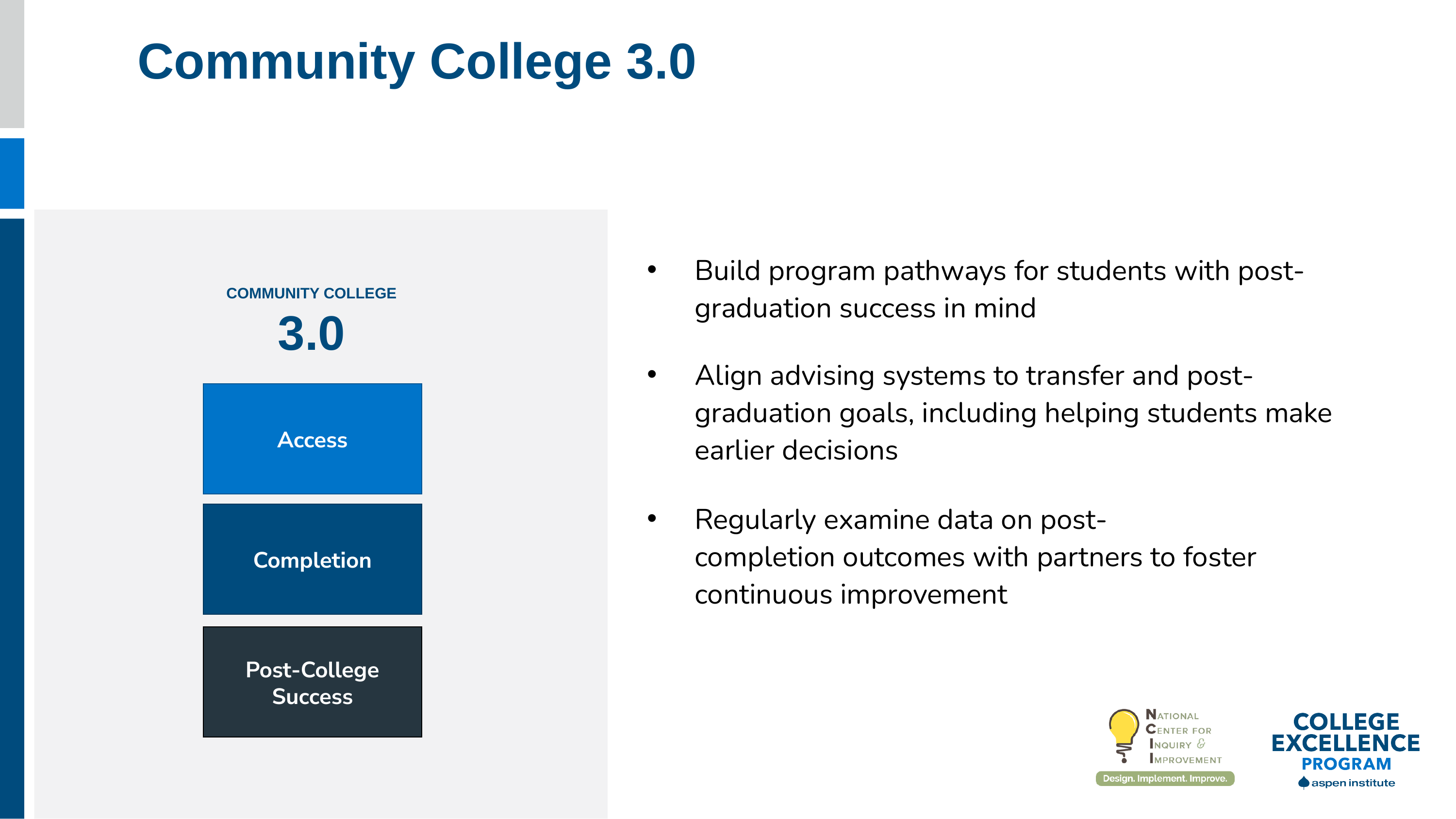

Community College 3.0

Build program pathways for students with post-graduation success in mind
Align advising systems to transfer and post-graduation goals, including helping students make earlier decisions
Regularly examine data on post-
completion outcomes with partners to foster continuous improvement
COMMUNITY COLLEGE
3.0
Access
Completion
Post-College Success